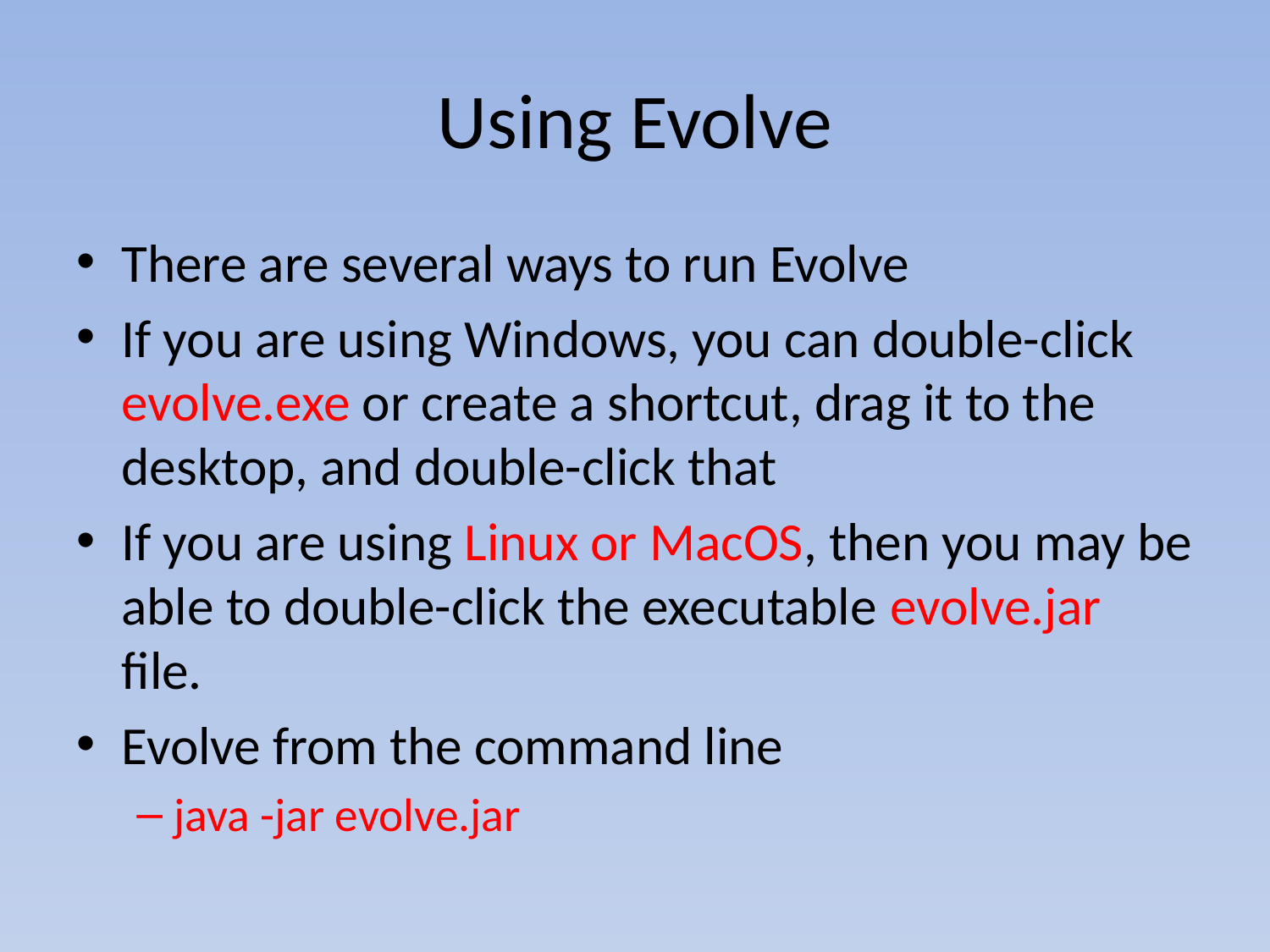

# Using Evolve
There are several ways to run Evolve
If you are using Windows, you can double-click evolve.exe or create a shortcut, drag it to the desktop, and double-click that
If you are using Linux or MacOS, then you may be able to double-click the executable evolve.jar file.
Evolve from the command line
java -jar evolve.jar